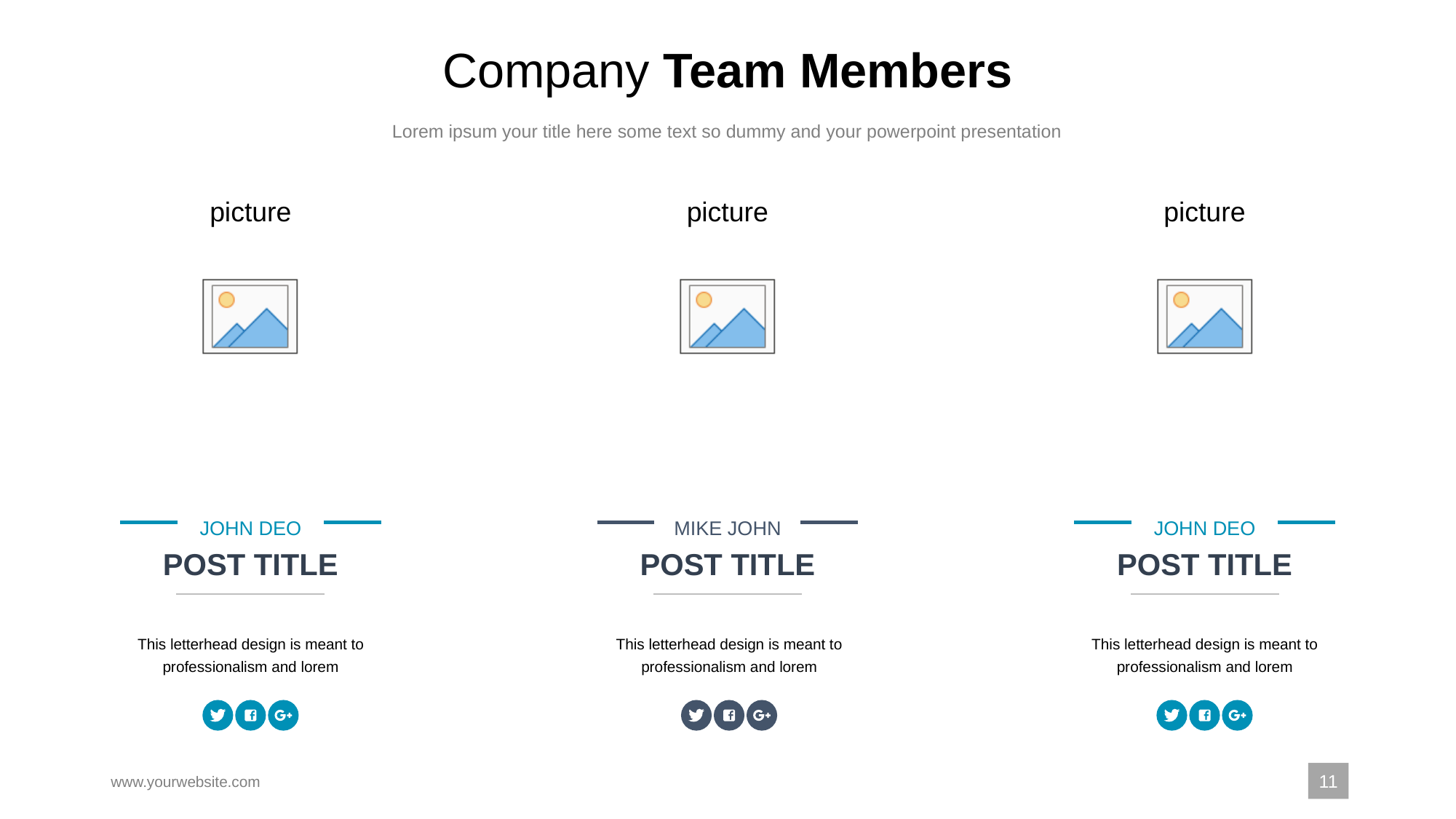

Company Team Members
Lorem ipsum your title here some text so dummy and your powerpoint presentation

JOHN DEO
POST TITLE
This letterhead design is meant to professionalism and lorem

MIKE JOHN
POST TITLE
This letterhead design is meant to professionalism and lorem

JOHN DEO
POST TITLE
This letterhead design is meant to professionalism and lorem

11
www.yourwebsite.com